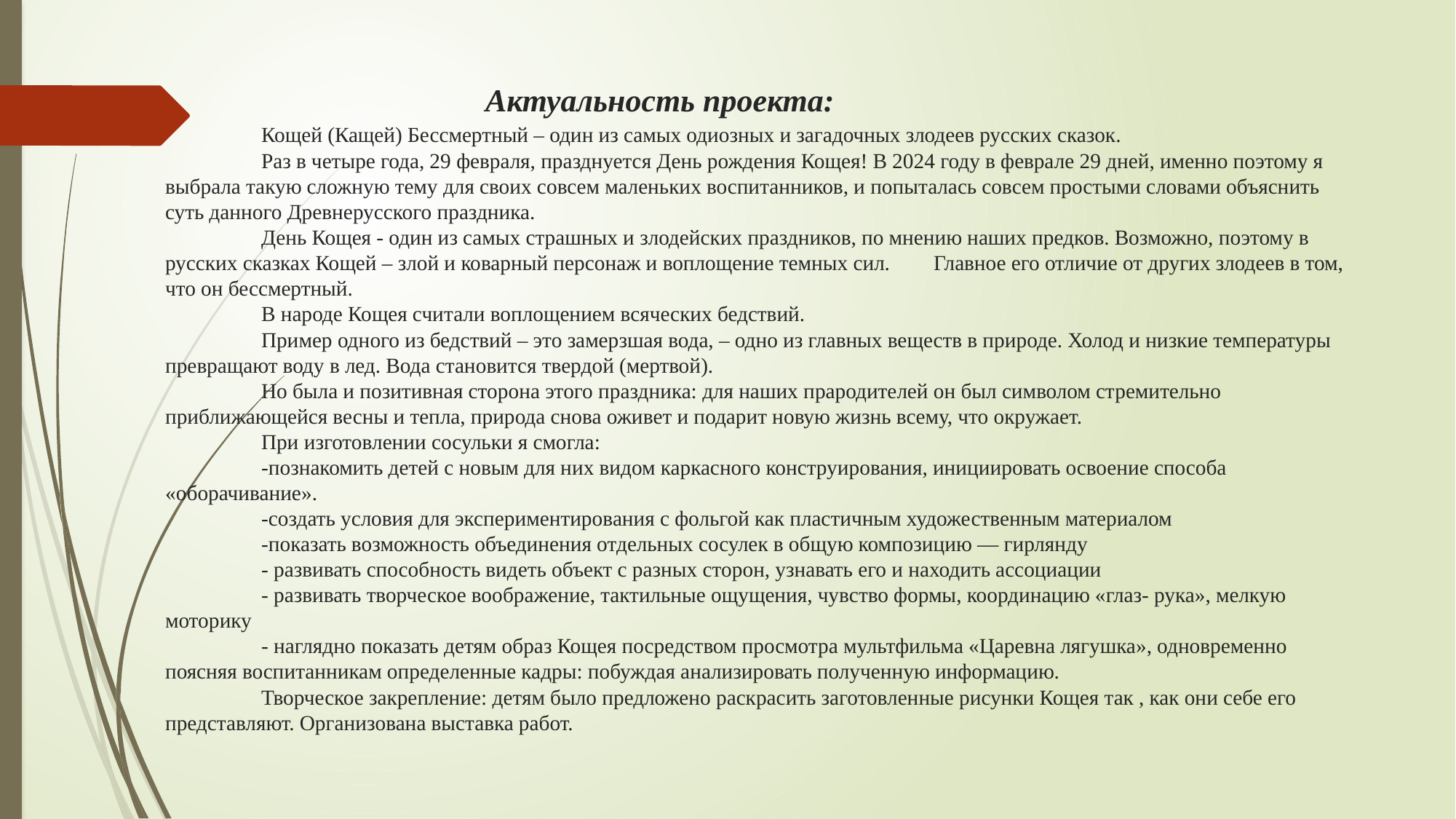

# Актуальность проекта: Кощей (Кащей) Бессмертный – один из самых одиозных и загадочных злодеев русских сказок.   Раз в четыре года, 29 февраля, празднуется День рождения Кощея! В 2024 году в феврале 29 дней, именно поэтому я выбрала такую сложную тему для своих совсем маленьких воспитанников, и попыталась совсем простыми словами объяснить суть данного Древнерусского праздника. День Кощея - один из самых страшных и злодейских праздников, по мнению наших предков. Возможно, поэтому в русских сказках Кощей – злой и коварный персонаж и воплощение темных сил. 	Главное его отличие от других злодеев в том, что он бессмертный. В народе Кощея считали воплощением всяческих бедствий. Пример одного из бедствий – это замерзшая вода, – одно из главных веществ в природе. Холод и низкие температуры превращают воду в лед. Вода становится твердой (мертвой). Но была и позитивная сторона этого праздника: для наших прародителей он был символом стремительно приближающейся весны и тепла, природа снова оживет и подарит новую жизнь всему, что окружает. При изготовлении сосульки я смогла: -познакомить детей с новым для них видом каркасного конструирования, инициировать освоение способа «оборачивание». -создать условия для экспериментирования с фольгой как пластичным художественным материалом -показать возможность объединения отдельных сосулек в общую композицию — гирлянду - развивать способность видеть объект с разных сторон, узнавать его и находить ассоциации - развивать творческое воображение, тактильные ощущения, чувство формы, координацию «глаз- рука», мелкую моторику - наглядно показать детям образ Кощея посредством просмотра мультфильма «Царевна лягушка», одновременно поясняя воспитанникам определенные кадры: побуждая анализировать полученную информацию. Творческое закрепление: детям было предложено раскрасить заготовленные рисунки Кощея так , как они себе его представляют. Организована выставка работ.